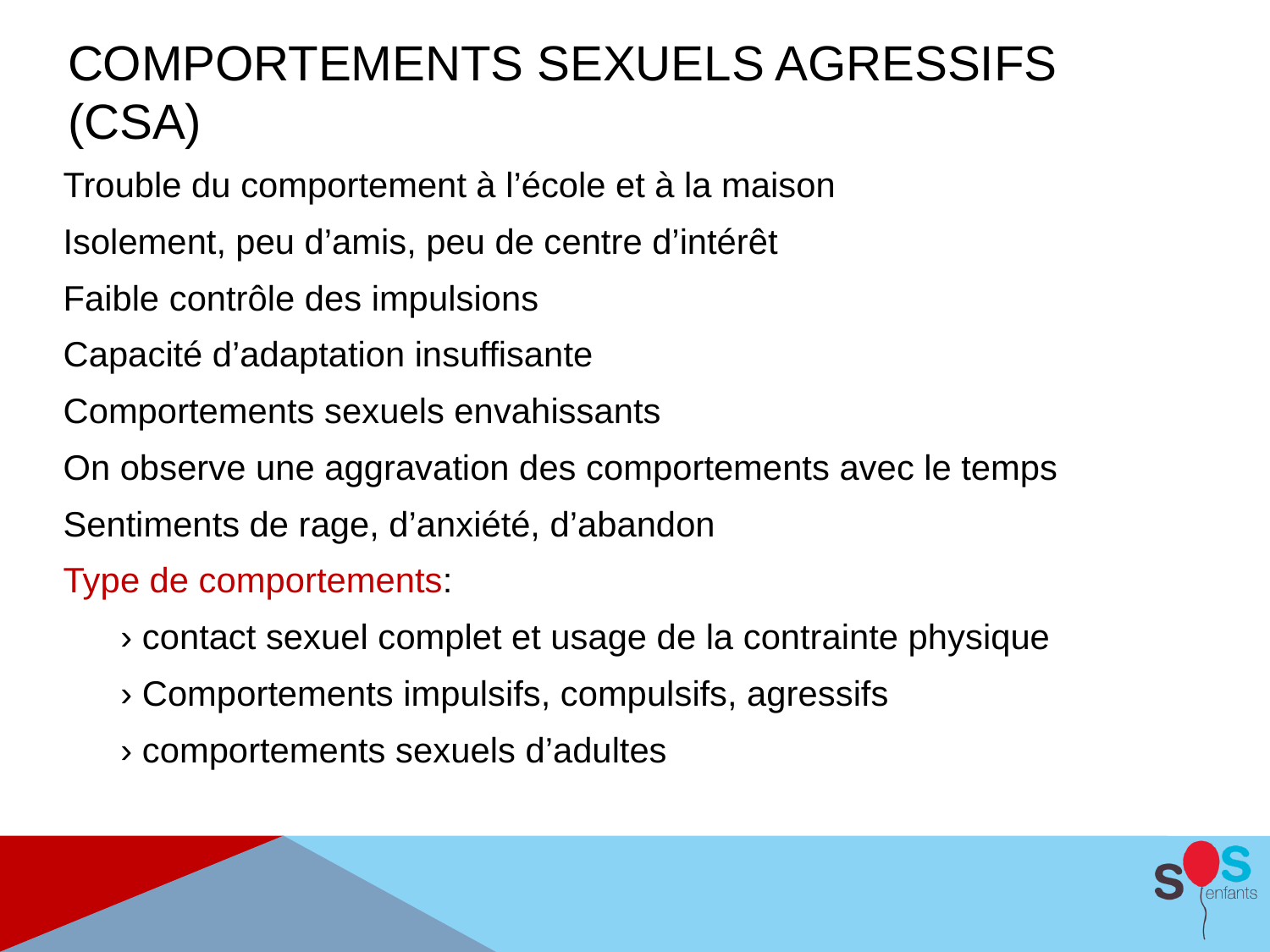

Comportements sexuels agressifs (CSA)
Trouble du comportement à l’école et à la maison
Isolement, peu d’amis, peu de centre d’intérêt
Faible contrôle des impulsions
Capacité d’adaptation insuffisante
Comportements sexuels envahissants
On observe une aggravation des comportements avec le temps
Sentiments de rage, d’anxiété, d’abandon
Type de comportements:
	 › contact sexuel complet et usage de la contrainte physique
	 › Comportements impulsifs, compulsifs, agressifs
	 › comportements sexuels d’adultes